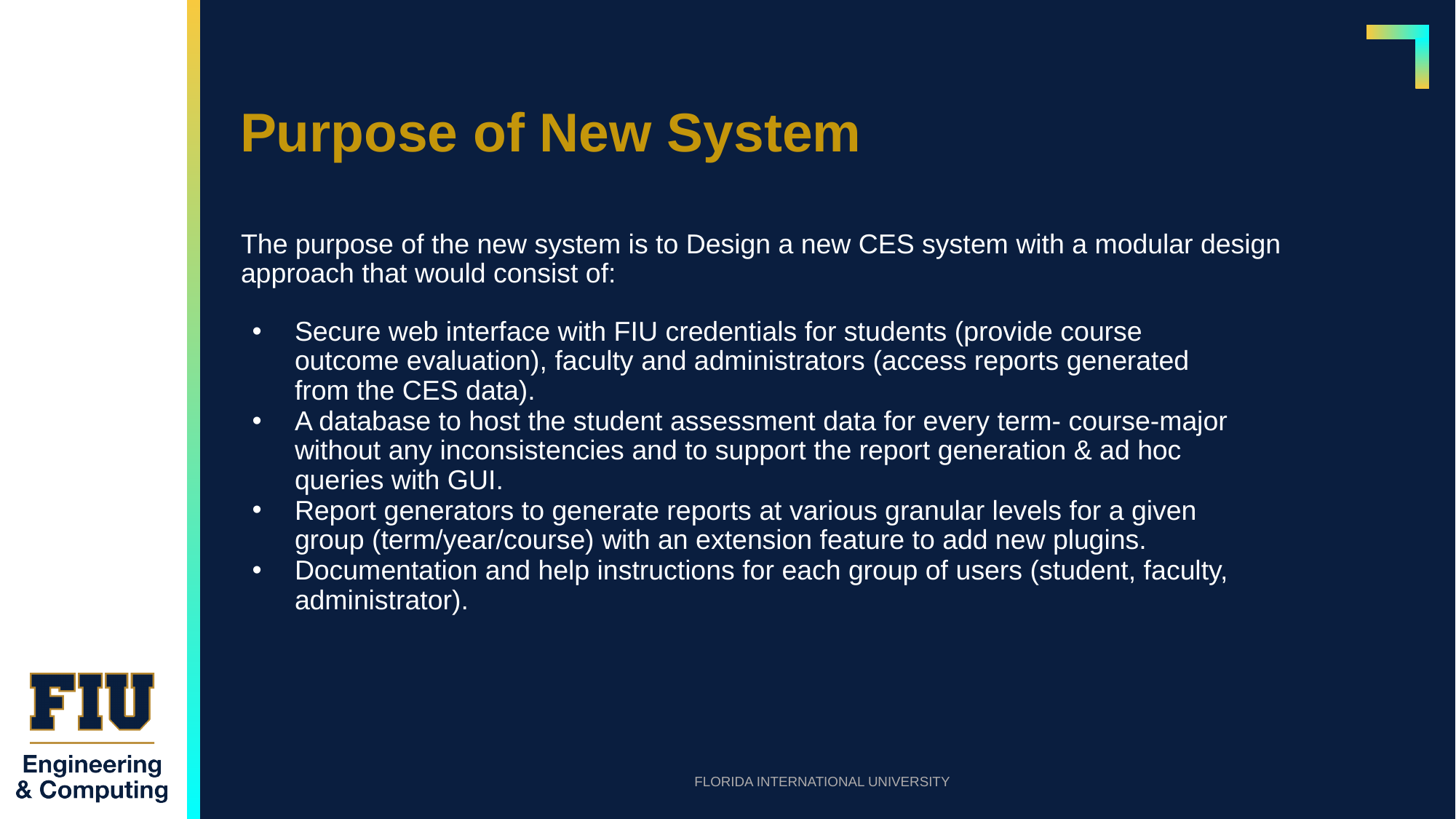

# Purpose of New System
The purpose of the new system is to Design a new CES system with a modular design approach that would consist of:
Secure web interface with FIU credentials for students (provide course outcome evaluation), faculty and administrators (access reports generated from the CES data).
A database to host the student assessment data for every term- course-major without any inconsistencies and to support the report generation & ad hoc queries with GUI.
Report generators to generate reports at various granular levels for a given group (term/year/course) with an extension feature to add new plugins.
Documentation and help instructions for each group of users (student, faculty, administrator).